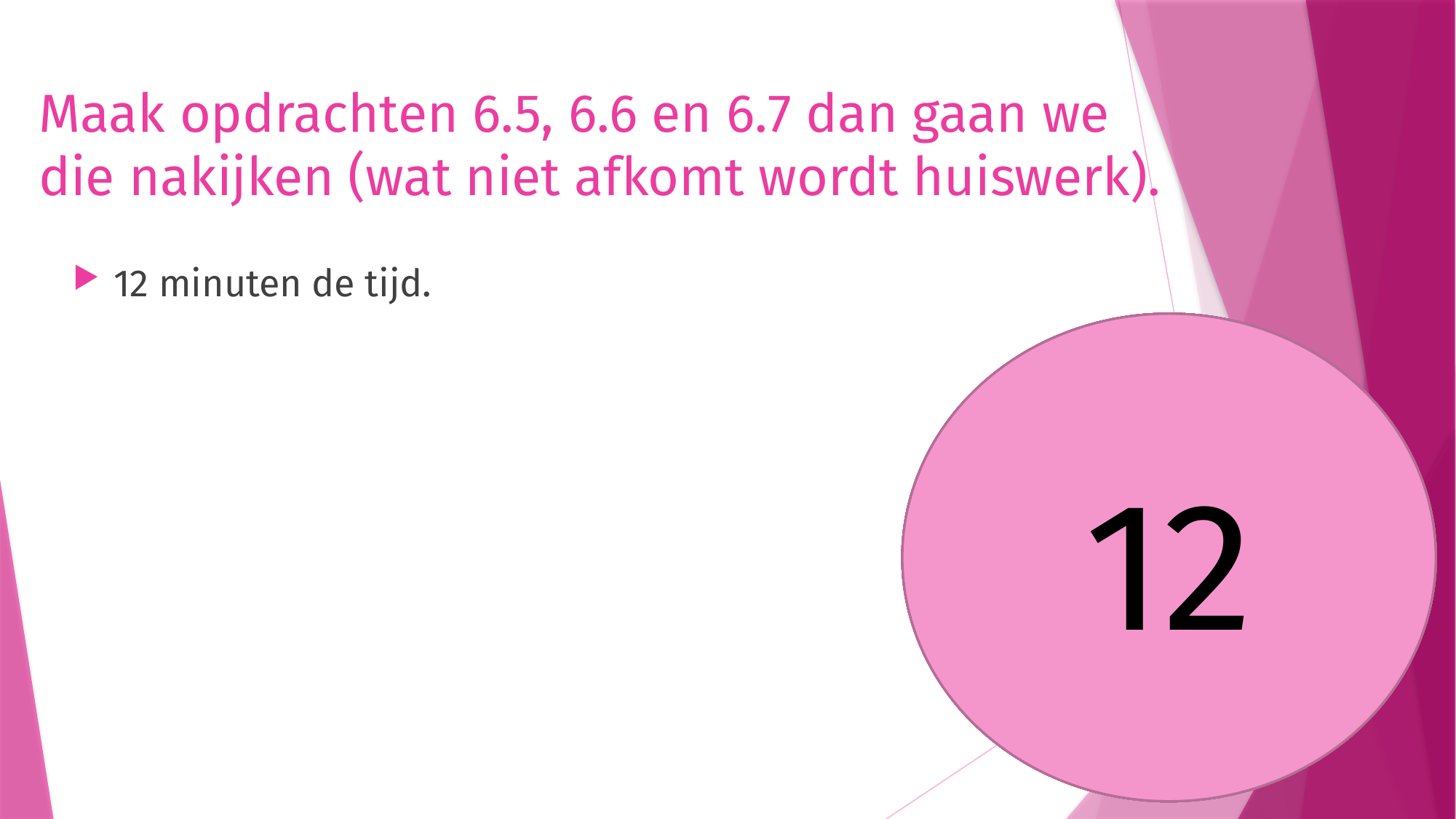

# Maak opdrachten 6.5, 6.6 en 6.7 dan gaan we die nakijken (wat niet afkomt wordt huiswerk).
12 minuten de tijd.

12
11
10
9
8
5
6
7
4
3
1
2